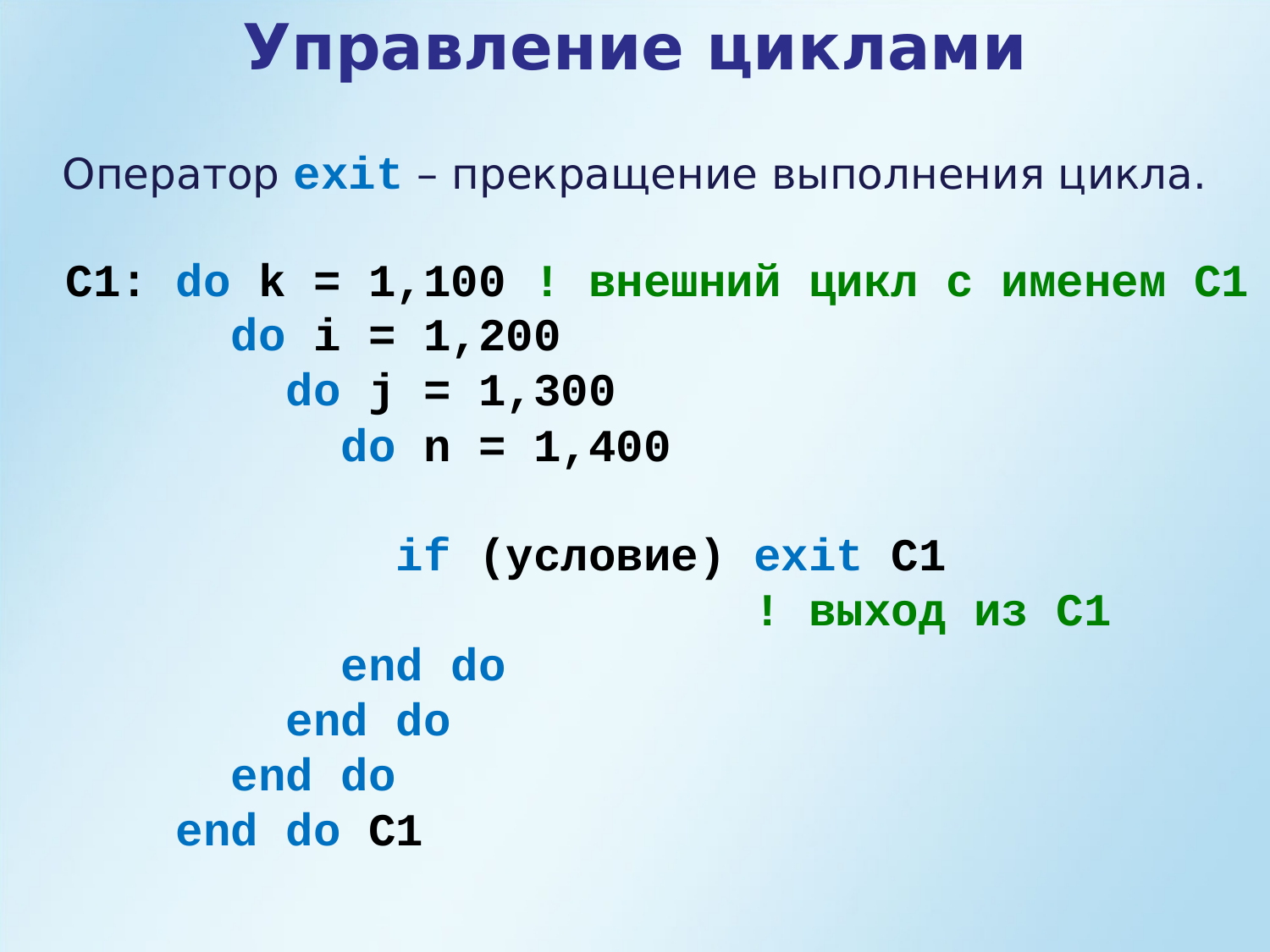

Управление циклами
Оператор exit – прекращение выполнения цикла.
С1: do k = 1,100 ! внешний цикл с именем С1
      do i = 1,200
        do j = 1,300
          do n = 1,400

            if (условие) exit C1
                         ! выход из С1
          end do
        end do
      end do
    end do С1